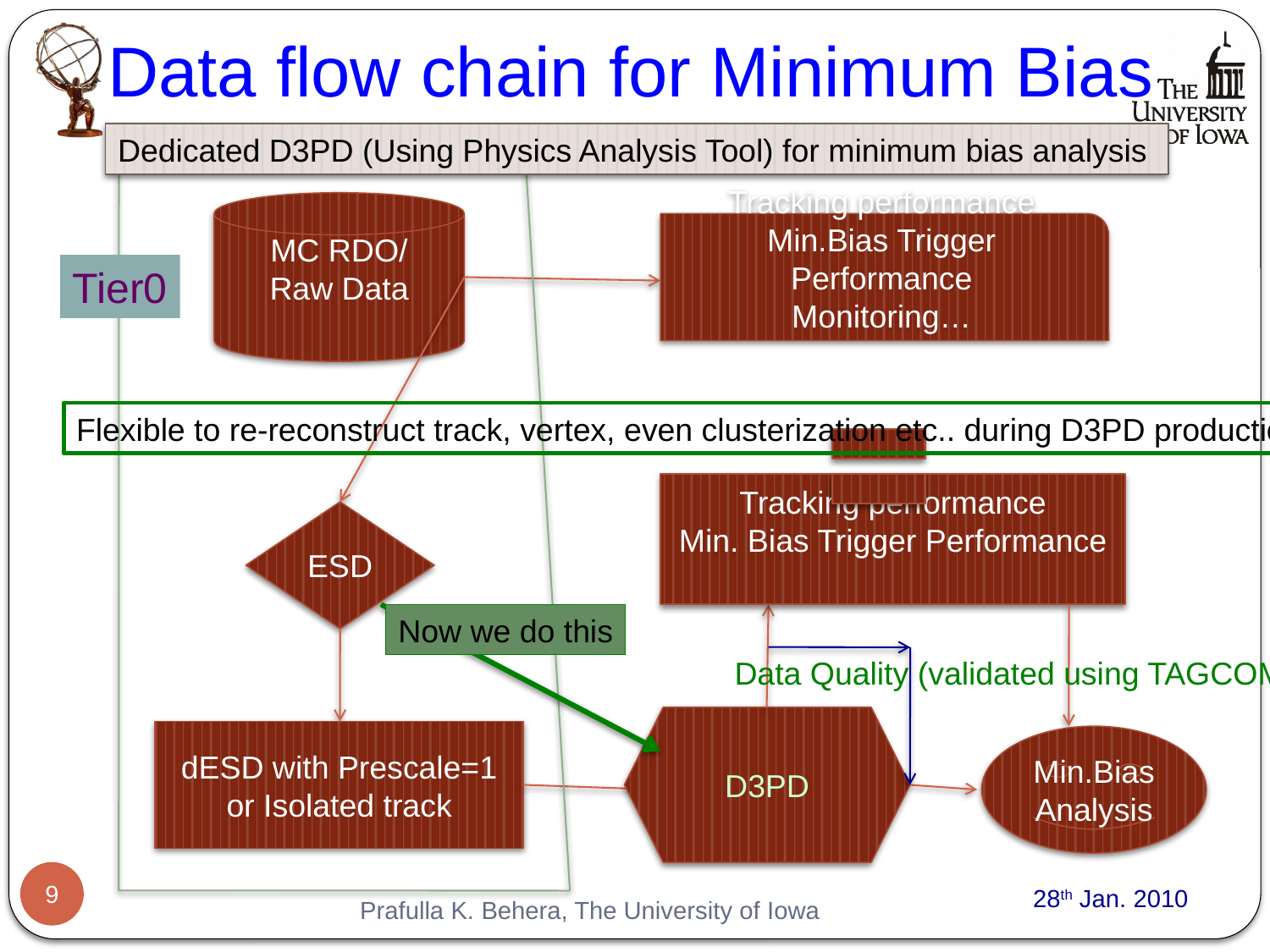

# Data flow chain for Minimum Bias
Dedicated D3PD (Using Physics Analysis Tool) for minimum bias analysis
MC RDO/
Raw Data

Tracking performance
Min.Bias Trigger Performance
Monitoring…

Tier0
Flexible to re-reconstruct track, vertex, even clusterization etc.. during D3PD production

Tracking performance
Min. Bias Trigger Performance

ESD
Now we do this
Data Quality (validated using TAGCOM)
D3PD
dESD with Prescale=1 or Isolated track
Min.Bias Analysis
9
28th Jan. 2010
Prafulla K. Behera, The University of Iowa